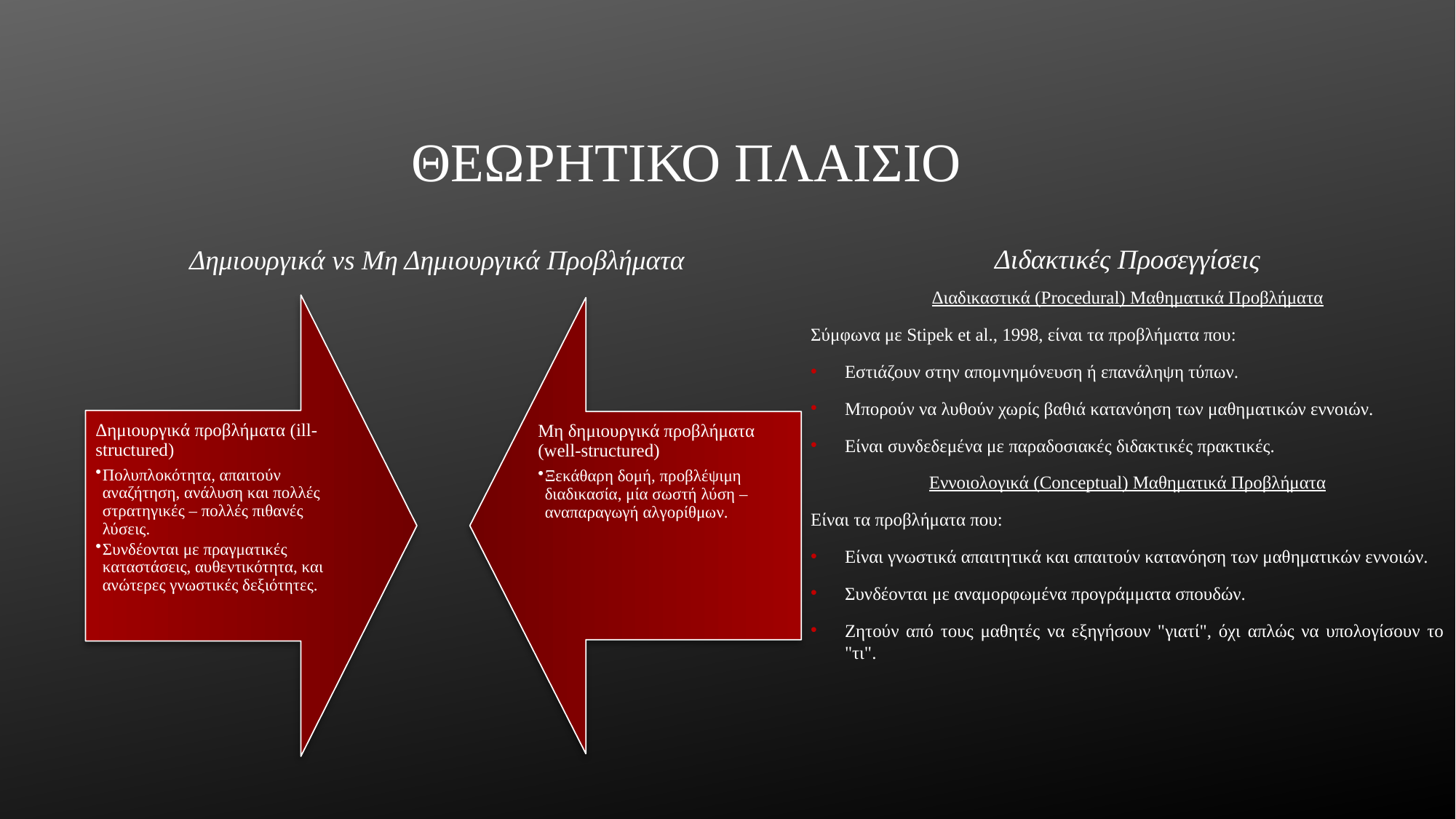

# ΘεωρητικΟ ΠλαΙσιο
Δημιουργικά vs Μη Δημιουργικά Προβλήματα
Διδακτικές Προσεγγίσεις
Διαδικαστικά (Procedural) Μαθηματικά Προβλήματα
Σύμφωνα με Stipek et al., 1998, είναι τα προβλήματα που:
Εστιάζουν στην απομνημόνευση ή επανάληψη τύπων.
Μπορούν να λυθούν χωρίς βαθιά κατανόηση των μαθηματικών εννοιών.
Είναι συνδεδεμένα με παραδοσιακές διδακτικές πρακτικές.
Εννοιολογικά (Conceptual) Μαθηματικά Προβλήματα
Είναι τα προβλήματα που:
Είναι γνωστικά απαιτητικά και απαιτούν κατανόηση των μαθηματικών εννοιών.
Συνδέονται με αναμορφωμένα προγράμματα σπουδών.
Ζητούν από τους μαθητές να εξηγήσουν "γιατί", όχι απλώς να υπολογίσουν το "τι".
Δημιουργικά προβλήματα (ill-structured)
Πολυπλοκότητα, απαιτούν αναζήτηση, ανάλυση και πολλές στρατηγικές – πολλές πιθανές λύσεις.
Συνδέονται με πραγματικές καταστάσεις, αυθεντικότητα, και ανώτερες γνωστικές δεξιότητες.
Μη δημιουργικά προβλήματα (well-structured)
Ξεκάθαρη δομή, προβλέψιμη διαδικασία, μία σωστή λύση – αναπαραγωγή αλγορίθμων.